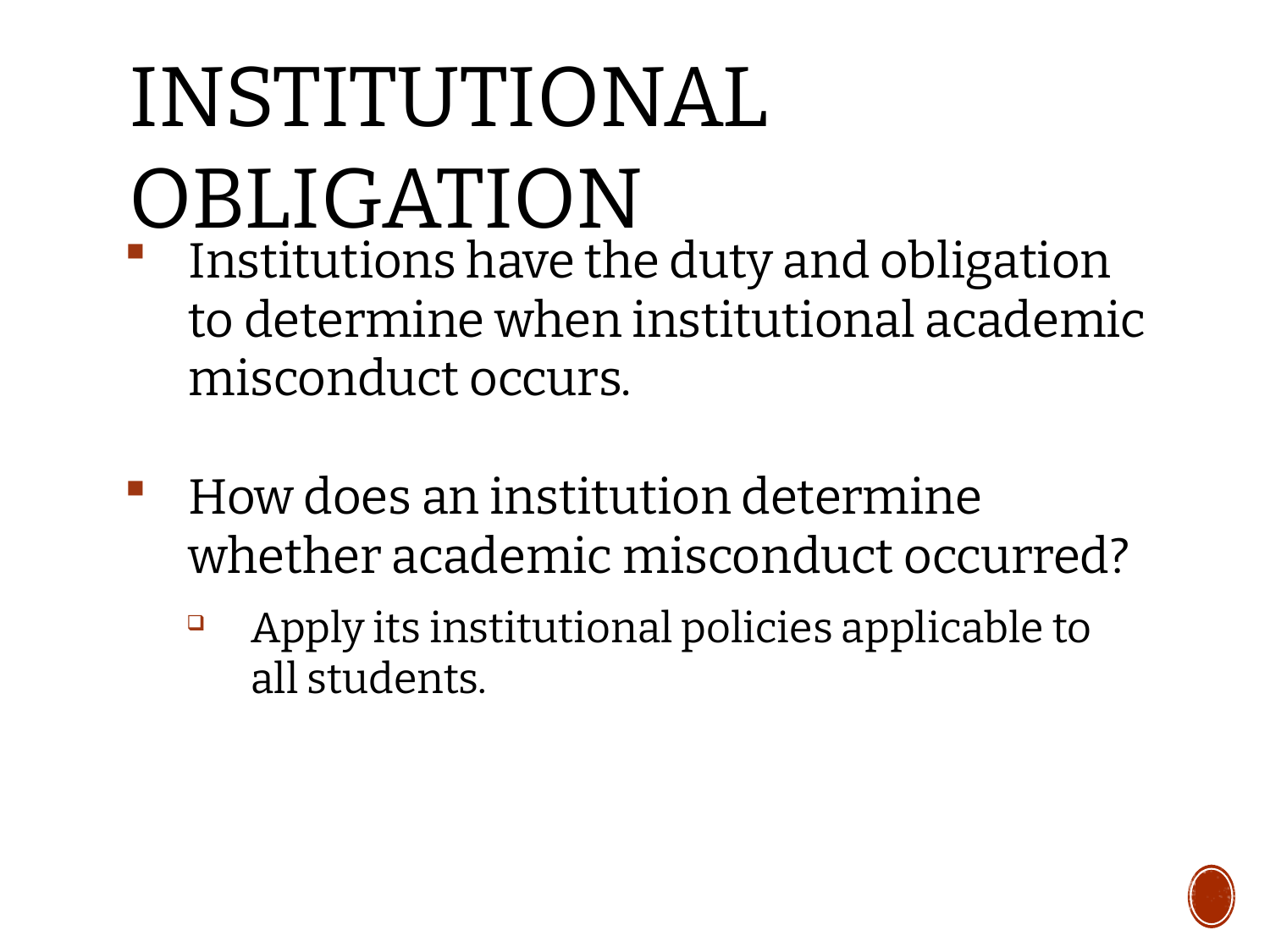

# Institutional Obligation
Institutions have the duty and obligation to determine when institutional academic misconduct occurs.

How does an institution determine whether academic misconduct occurred?

Apply its institutional policies applicable to all students.